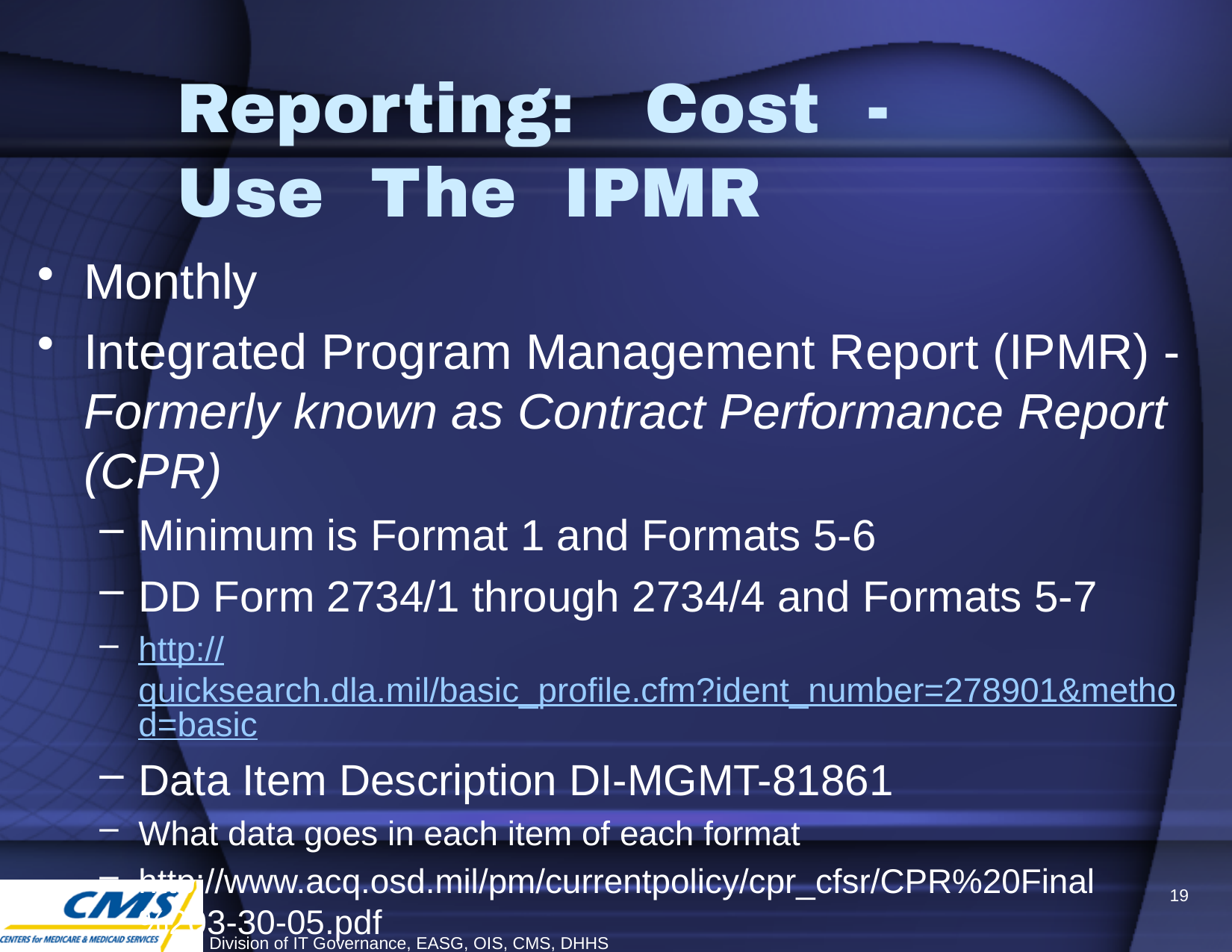

# Reporting:   Cost  - Use  The  IPMR
Monthly
Integrated Program Management Report (IPMR) - Formerly known as Contract Performance Report (CPR)
Minimum is Format 1 and Formats 5-6
DD Form 2734/1 through 2734/4 and Formats 5-7
http://quicksearch.dla.mil/basic_profile.cfm?ident_number=278901&method=basic
Data Item Description DI-MGMT-81861
What data goes in each item of each format
http://www.acq.osd.mil/pm/currentpolicy/cpr_cfsr/CPR%20Final%203-30-05.pdf
19